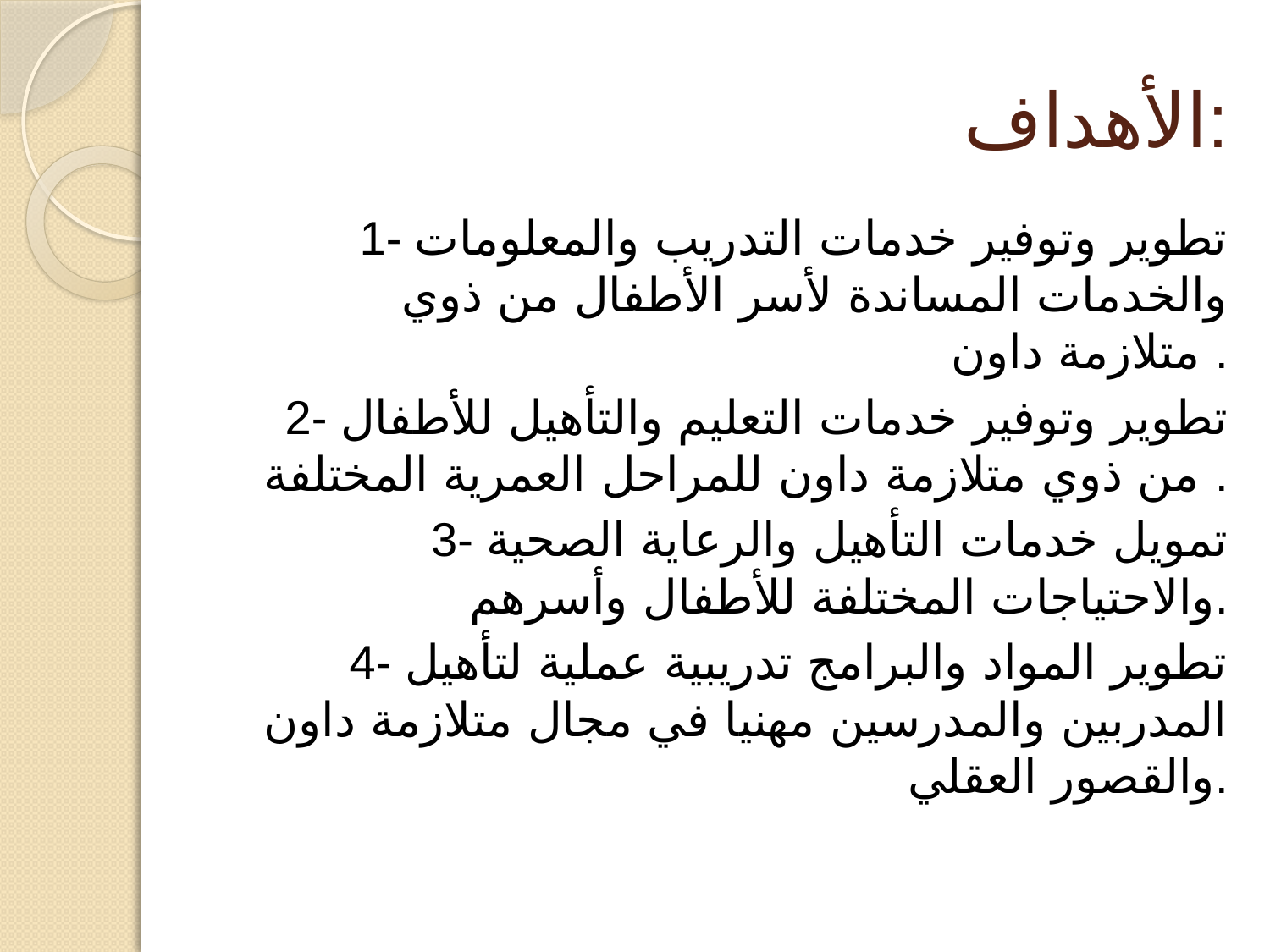

# الأهداف:
1- تطوير وتوفير خدمات التدريب والمعلومات والخدمات المساندة لأسر الأطفال من ذوي متلازمة داون .
2- تطوير وتوفير خدمات التعليم والتأهيل للأطفال من ذوي متلازمة داون للمراحل العمرية المختلفة .
3- تمويل خدمات التأهيل والرعاية الصحية والاحتياجات المختلفة للأطفال وأسرهم.
4- تطوير المواد والبرامج تدريبية عملية لتأهيل المدربين والمدرسين مهنيا في مجال متلازمة داون والقصور العقلي.